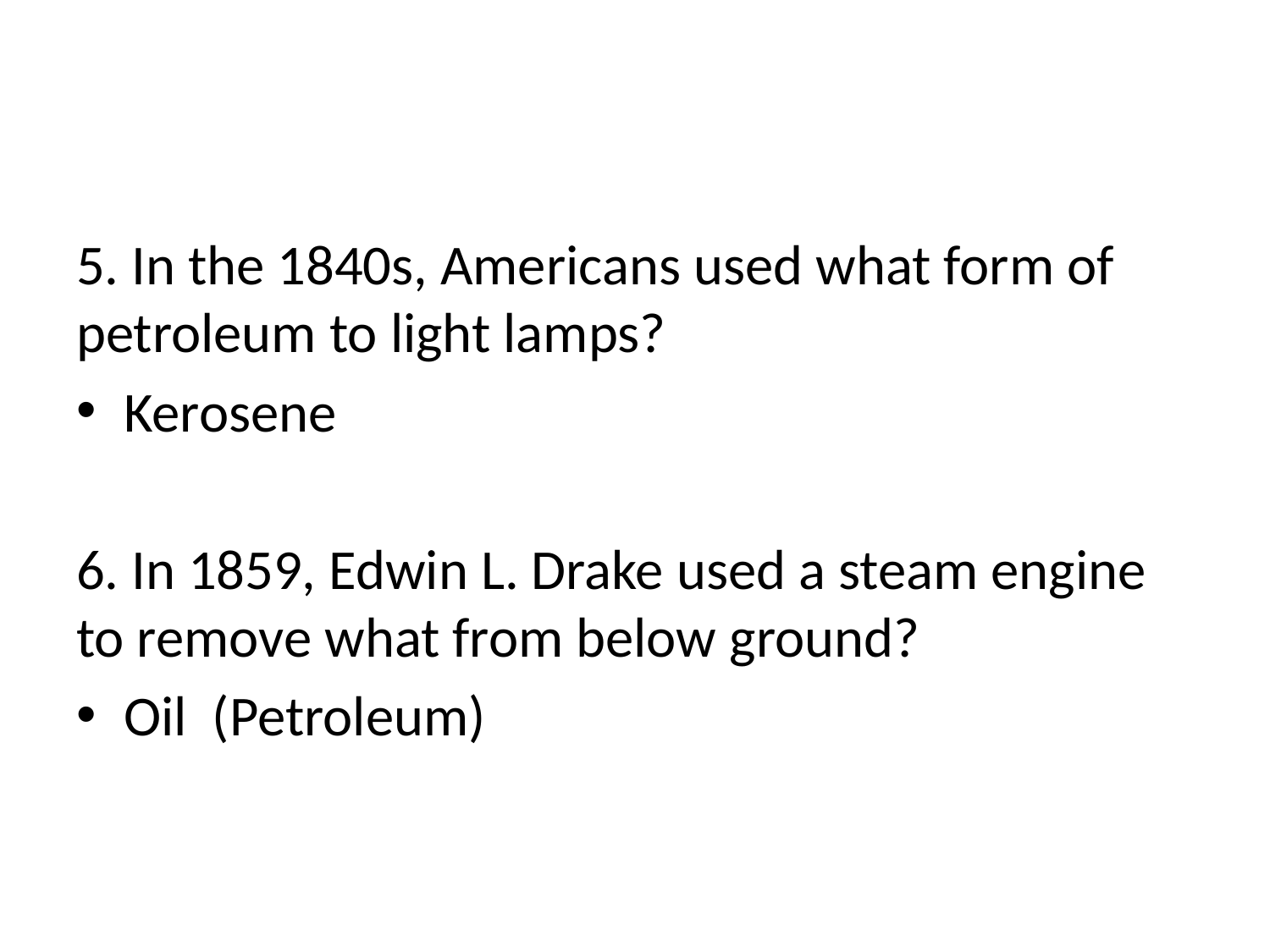

#
5. In the 1840s, Americans used what form of petroleum to light lamps?
Kerosene

6. In 1859, Edwin L. Drake used a steam engine to remove what from below ground?
Oil  (Petroleum)